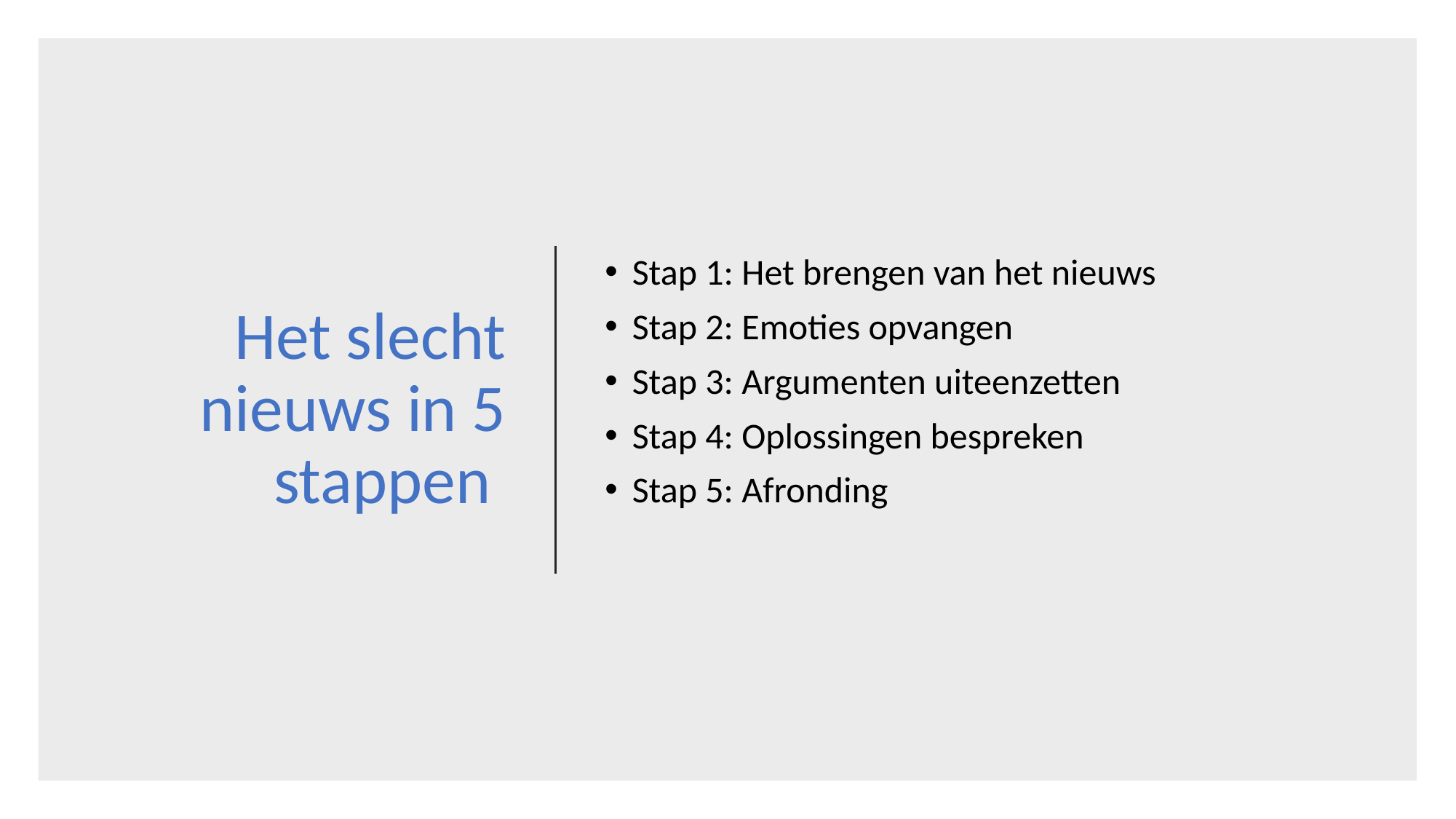

# Het slecht nieuws in 5 stappen
Stap 1: Het brengen van het nieuws
Stap 2: Emoties opvangen
Stap 3: Argumenten uiteenzetten
Stap 4: Oplossingen bespreken
Stap 5: Afronding